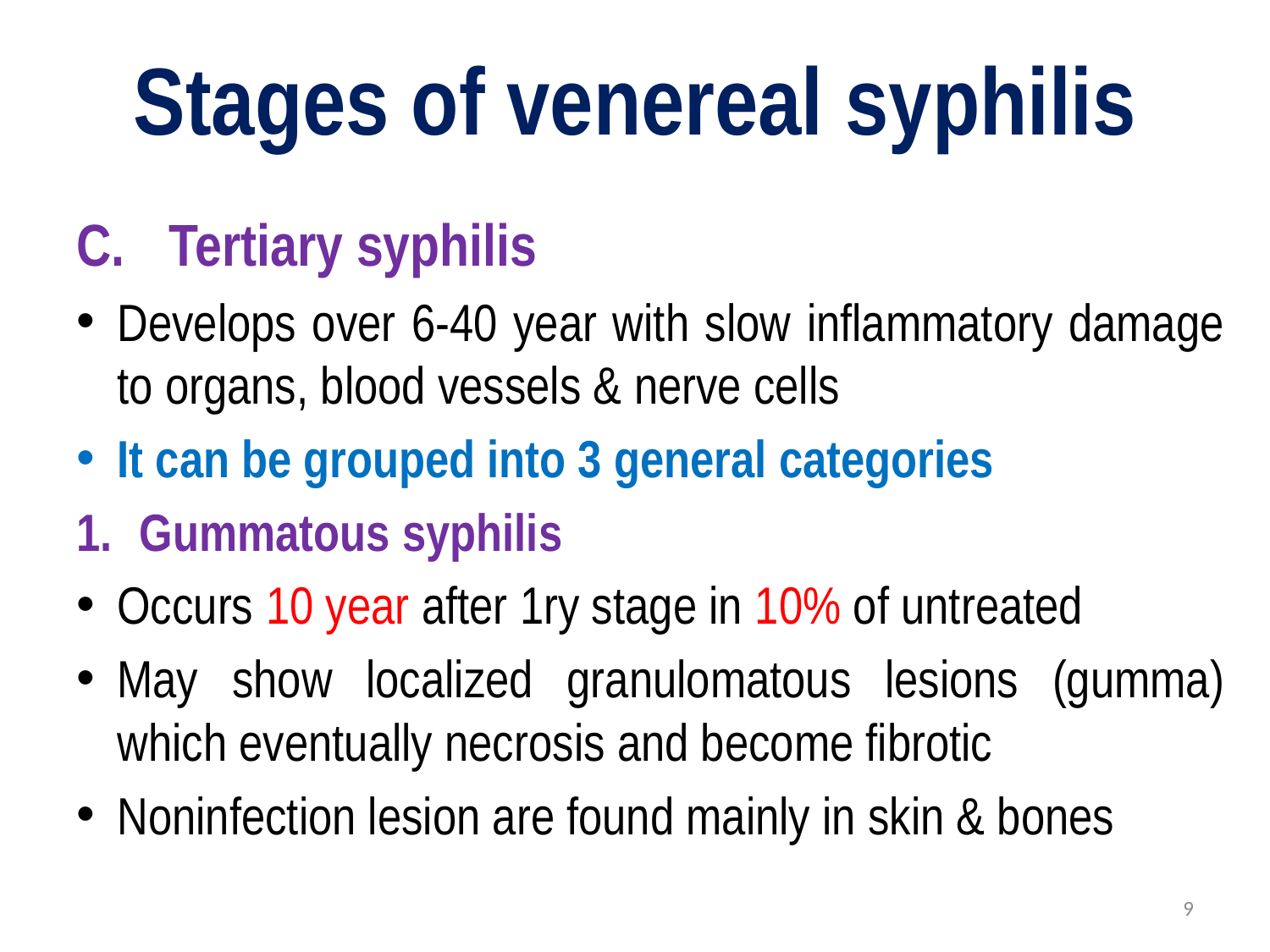

# Stages of venereal syphilis
Tertiary syphilis
Develops over 6-40 year with slow inflammatory damage to organs, blood vessels & nerve cells
It can be grouped into 3 general categories
Gummatous syphilis
Occurs 10 year after 1ry stage in 10% of untreated
May show localized granulomatous lesions (gumma) which eventually necrosis and become fibrotic
Noninfection lesion are found mainly in skin & bones

9